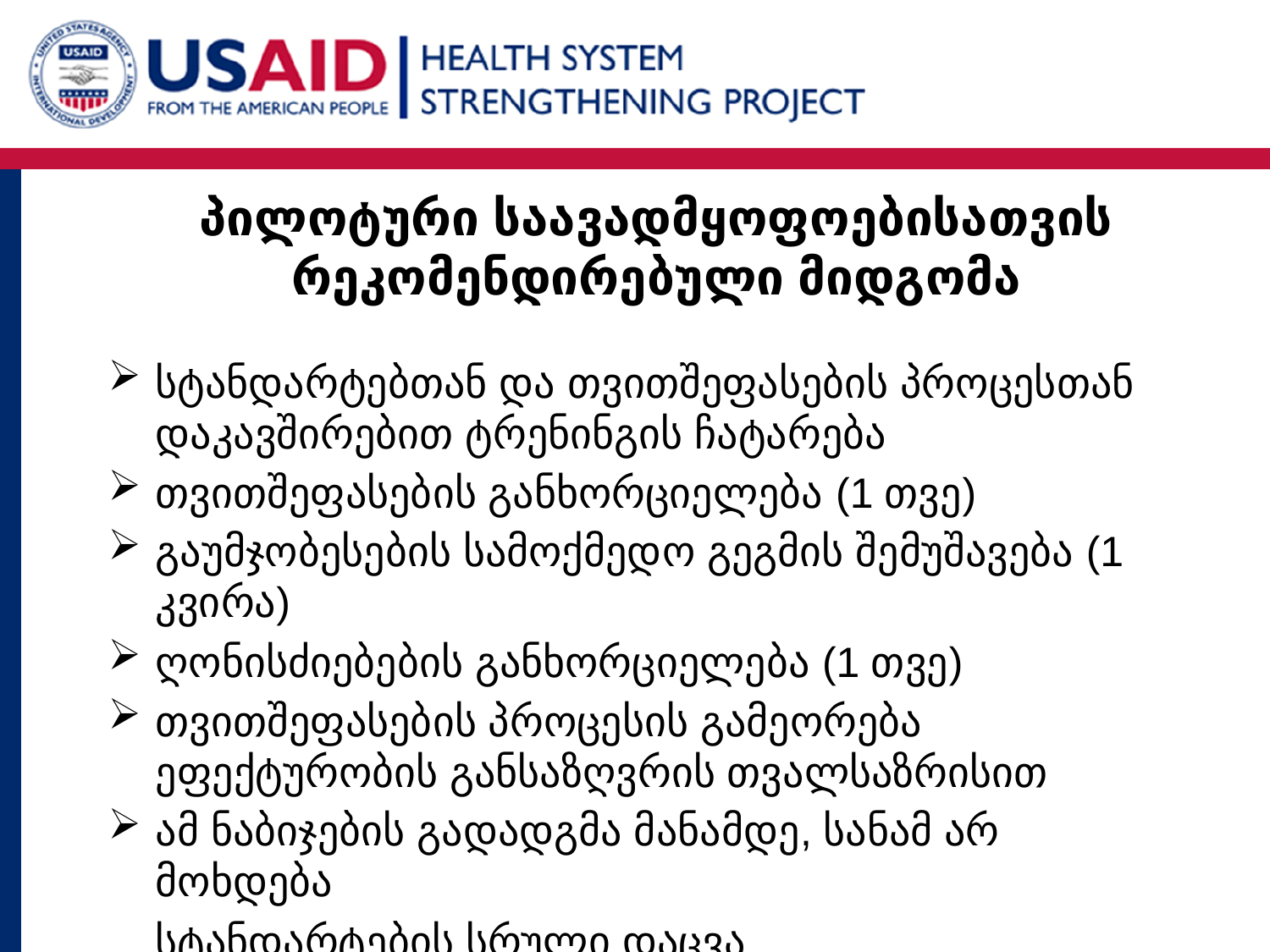

# პილოტური საავადმყოფოებისათვის რეკომენდირებული მიდგომა
სტანდარტებთან და თვითშეფასების პროცესთან დაკავშირებით ტრენინგის ჩატარება
თვითშეფასების განხორციელება (1 თვე)
გაუმჯობესების სამოქმედო გეგმის შემუშავება (1 კვირა)
ღონისძიებების განხორციელება (1 თვე)
თვითშეფასების პროცესის გამეორება ეფექტურობის განსაზღვრის თვალსაზრისით
ამ ნაბიჯების გადადგმა მანამდე, სანამ არ მოხდება
    სტანდარტების სრული დაცვა